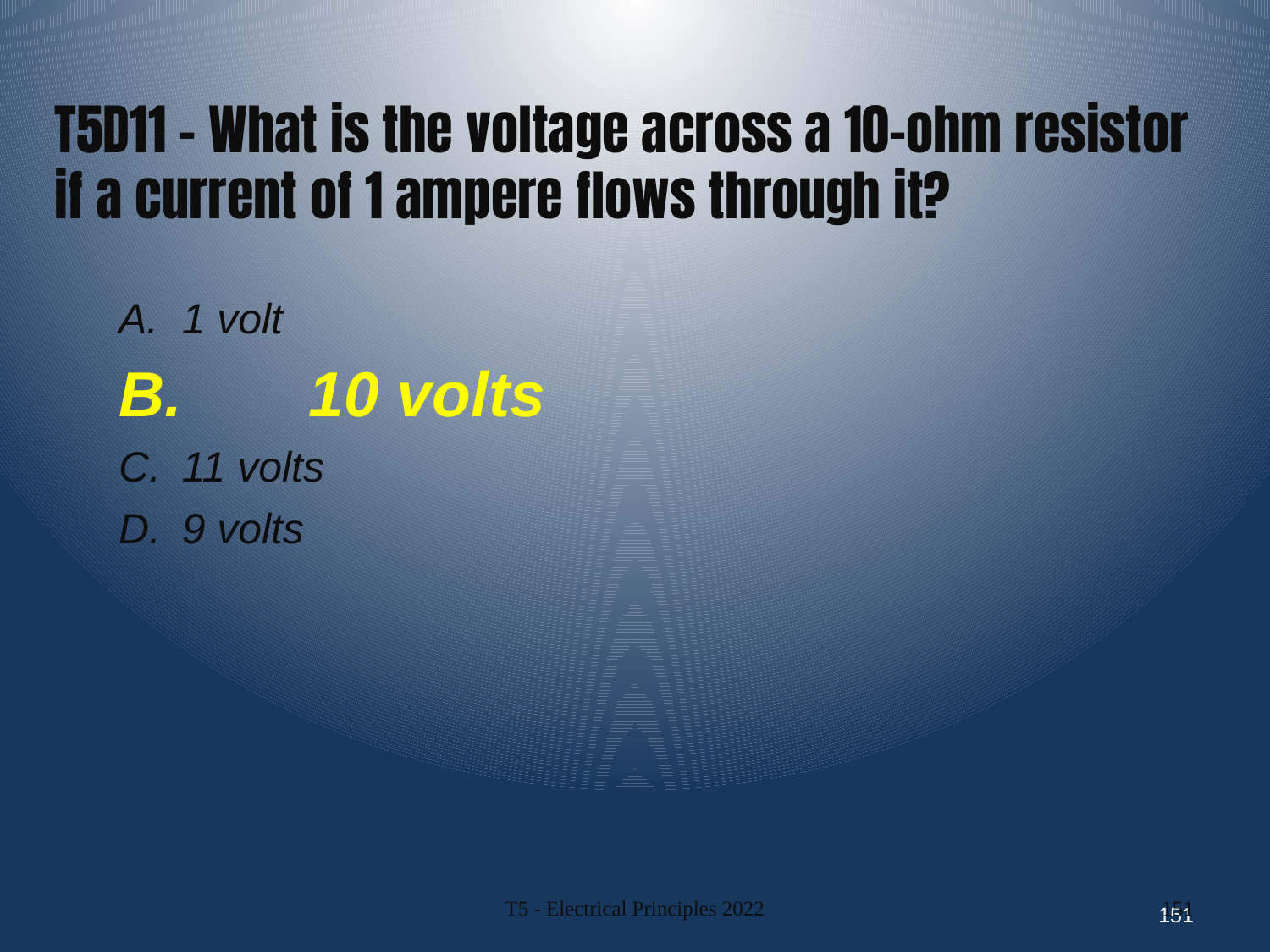

T5D11 - What is the voltage across a 10-ohm resistor if a current of 1 ampere flows through it?
A.	1 volt
B.	10 volts
C.	11 volts
D.	9 volts
151
T5 - Electrical Principles 2022
151